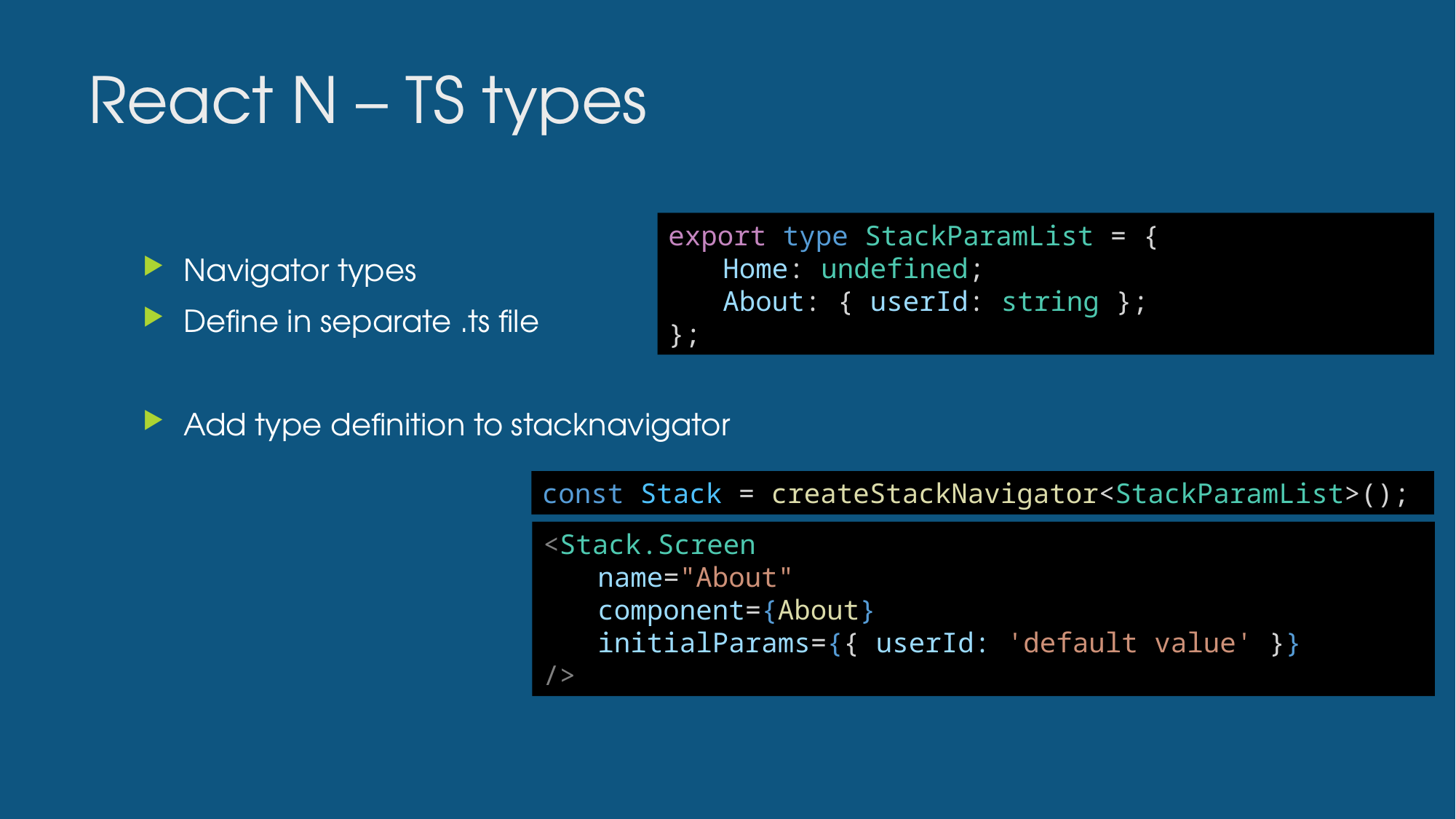

6
# React N – TS types
export type StackParamList = {
Home: undefined;
About: { userId: string };
};
Navigator types
Define in separate .ts file

Add type definition to stacknavigator

const Stack = createStackNavigator<StackParamList>();
<Stack.Screen
name="About"
component={About}
initialParams={{ userId: 'default value' }}
/>